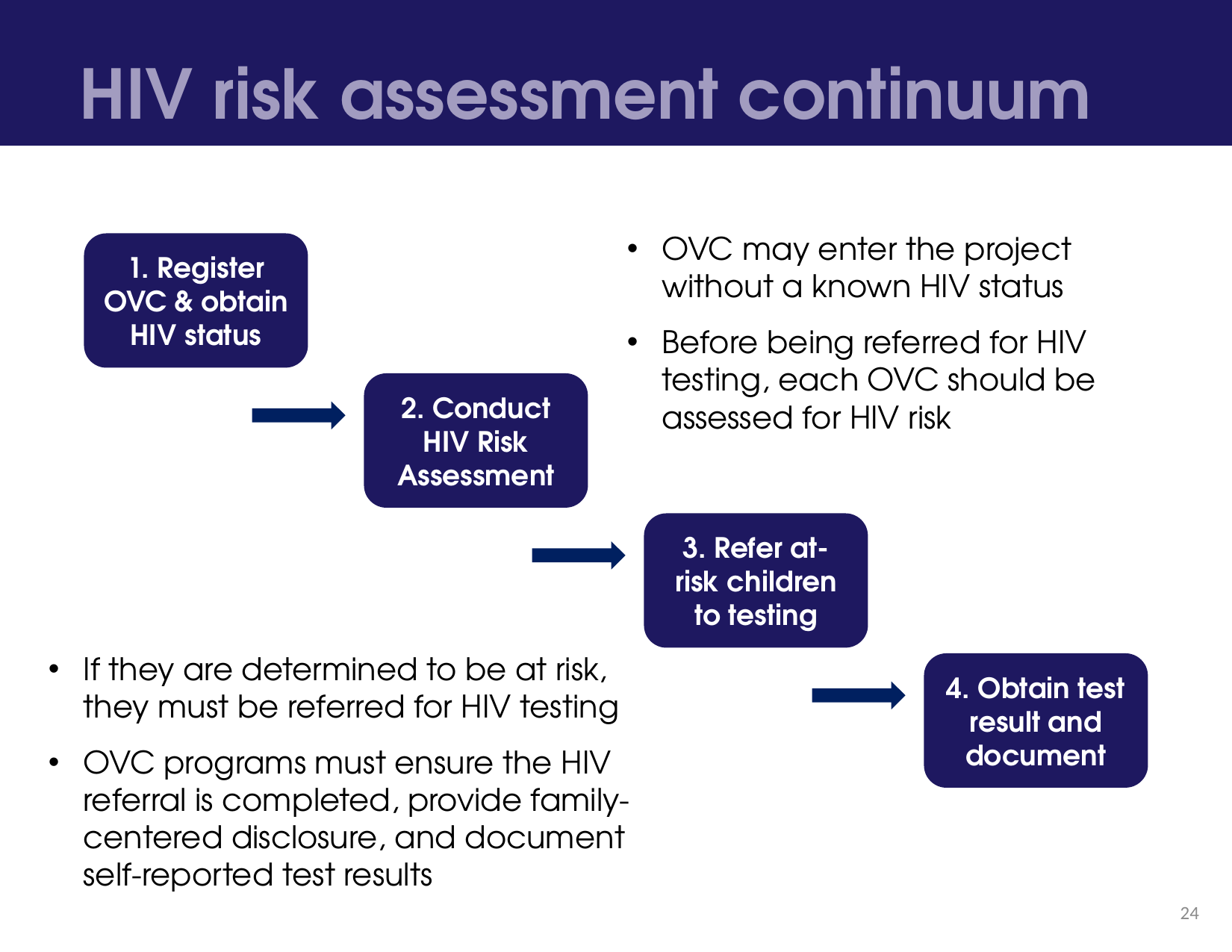

# HIV risk assessment continuum
OVC may enter the project without a known HIV status
Before being referred for HIV testing, each OVC should be assessed for HIV risk
1. Register OVC & obtain HIV status
2. Conduct HIV Risk Assessment

3. Refer at-risk children to testing

If they are determined to be at risk, they must be referred for HIV testing
OVC programs must ensure the HIV referral is completed, provide family-centered disclosure, and document self-reported test results

4. Obtain test result and document

24